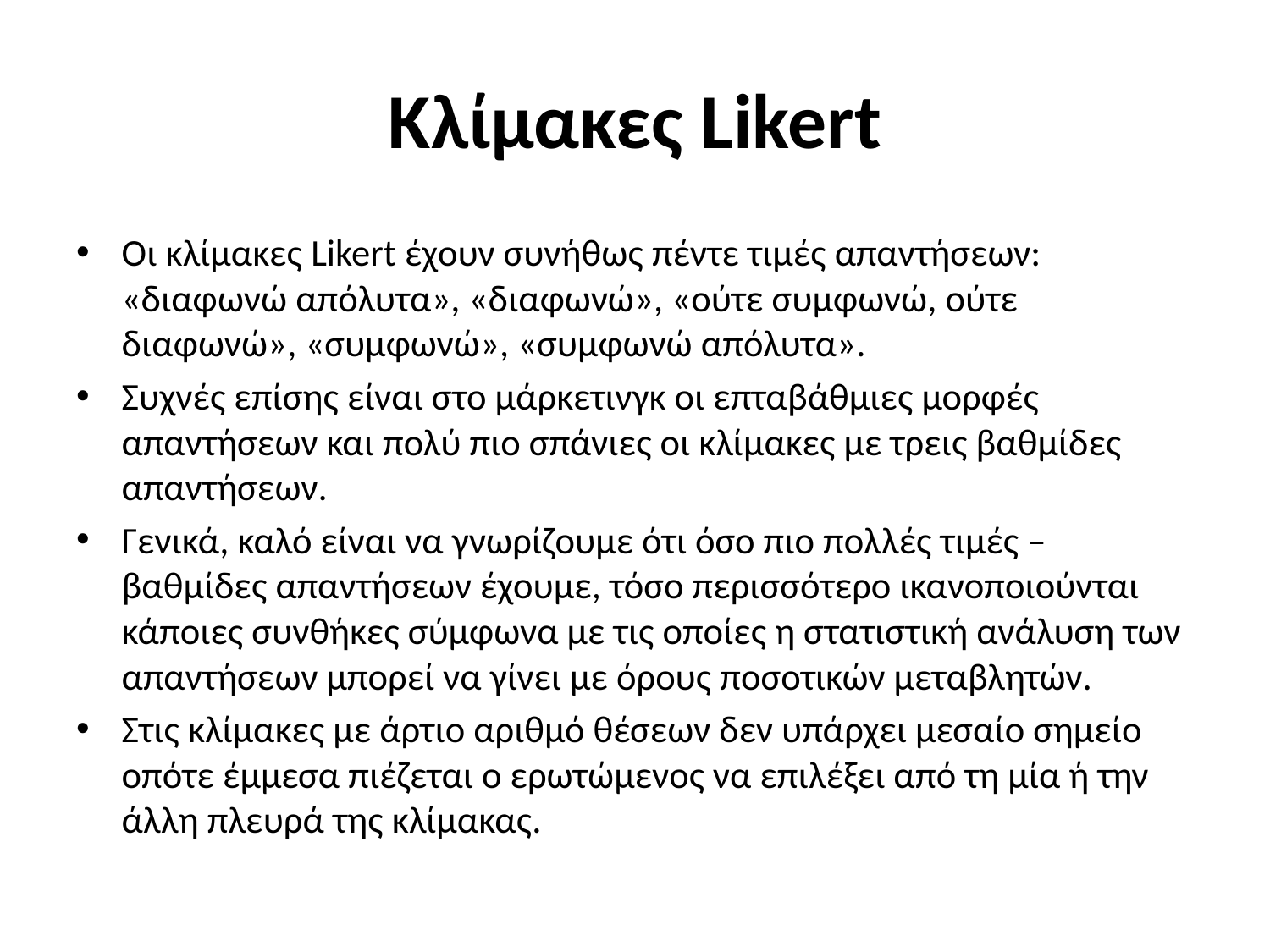

# Κλίμακες Likert
Οι κλίμακες Likert έχουν συνήθως πέντε τιμές απαντήσεων: «διαφωνώ απόλυτα», «διαφωνώ», «ούτε συμφωνώ, ούτε διαφωνώ», «συμφωνώ», «συμφωνώ απόλυτα».
Συχνές επίσης είναι στο μάρκετινγκ οι επταβάθμιες μορφές απαντήσεων και πολύ πιο σπάνιες οι κλίμακες με τρεις βαθμίδες απαντήσεων.
Γενικά, καλό είναι να γνωρίζουμε ότι όσο πιο πολλές τιμές – βαθμίδες απαντήσεων έχουμε, τόσο περισσότερο ικανοποιούνται κάποιες συνθήκες σύμφωνα με τις οποίες η στατιστική ανάλυση των απαντήσεων μπορεί να γίνει με όρους ποσοτικών μεταβλητών.
Στις κλίμακες με άρτιο αριθμό θέσεων δεν υπάρχει μεσαίο σημείο οπότε έμμεσα πιέζεται ο ερωτώμενος να επιλέξει από τη μία ή την άλλη πλευρά της κλίμακας.